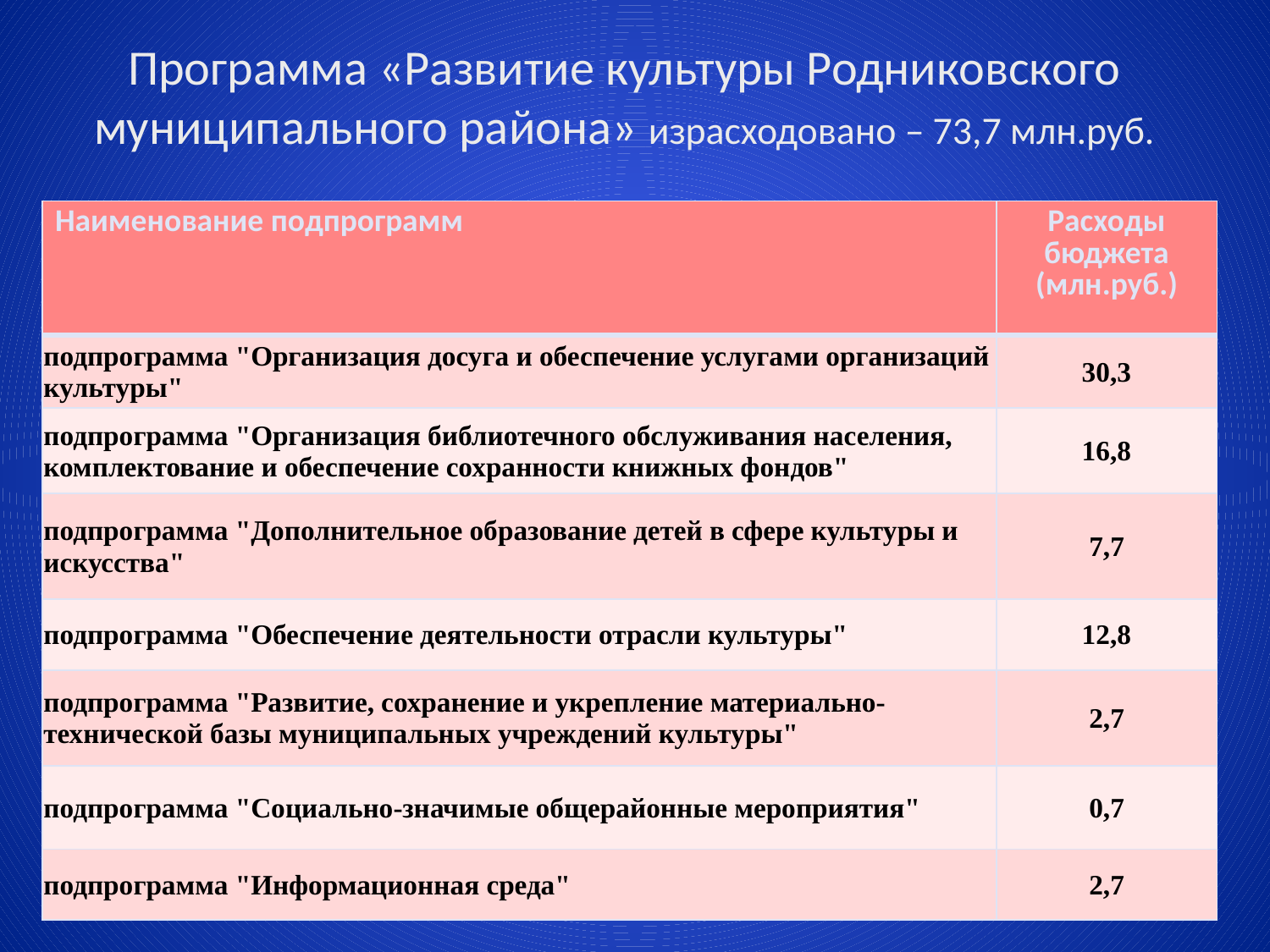

# Программа «Развитие культуры Родниковского муниципального района» израсходовано – 73,7 млн.руб.
| Наименование подпрограмм | Расходы бюджета (млн.руб.) |
| --- | --- |
| подпрограмма "Организация досуга и обеспечение услугами организаций культуры" | 30,3 |
| подпрограмма "Организация библиотечного обслуживания населения, комплектование и обеспечение сохранности книжных фондов" | 16,8 |
| подпрограмма "Дополнительное образование детей в сфере культуры и искусства" | 7,7 |
| подпрограмма "Обеспечение деятельности отрасли культуры" | 12,8 |
| подпрограмма "Развитие, сохранение и укрепление материально-технической базы муниципальных учреждений культуры" | 2,7 |
| подпрограмма "Социально-значимые общерайонные мероприятия" | 0,7 |
| подпрограмма "Информационная среда" | 2,7 |